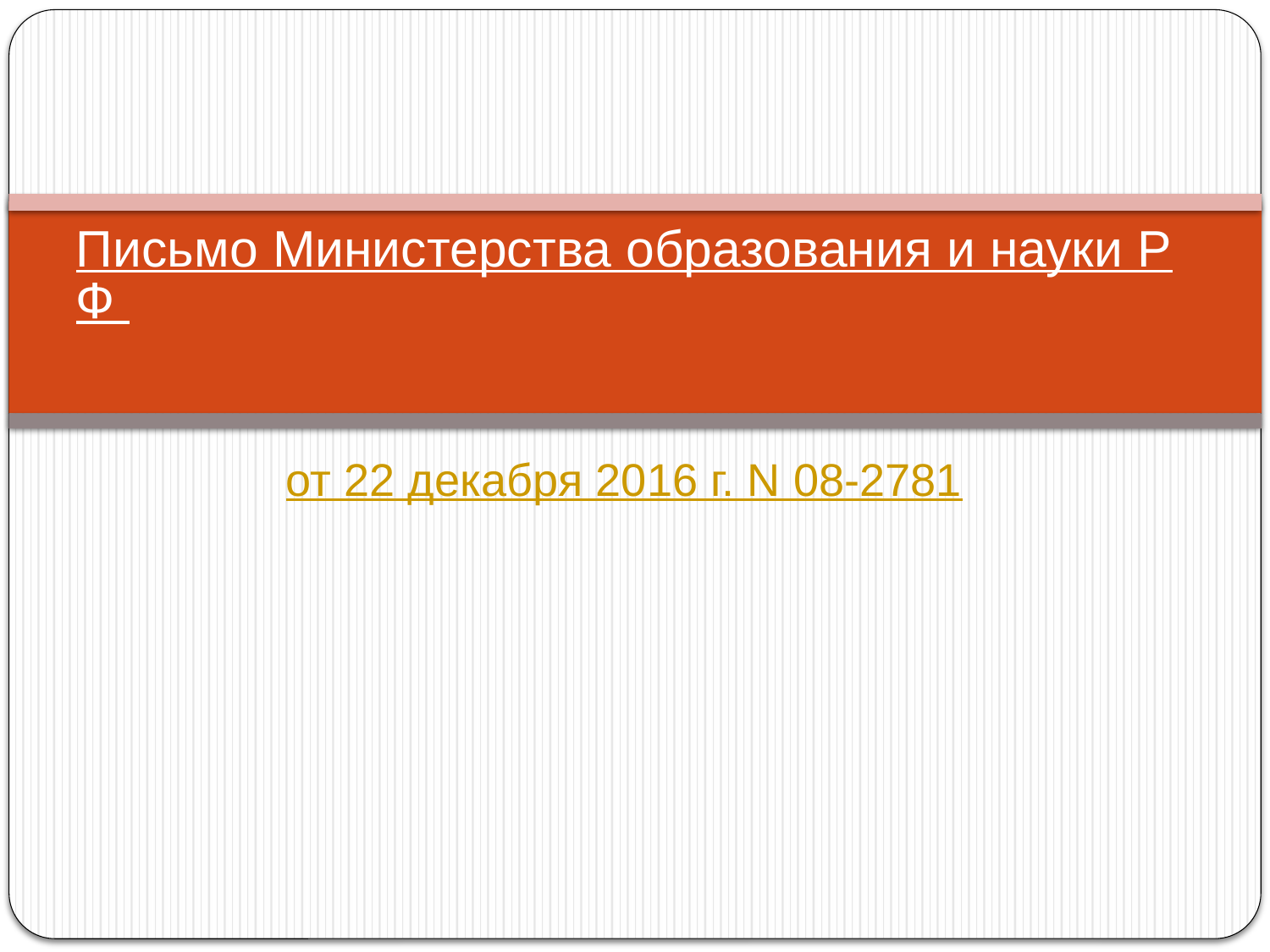

# Письмо Министерства образования и науки РФ
от 22 декабря 2016 г. N 08-2781